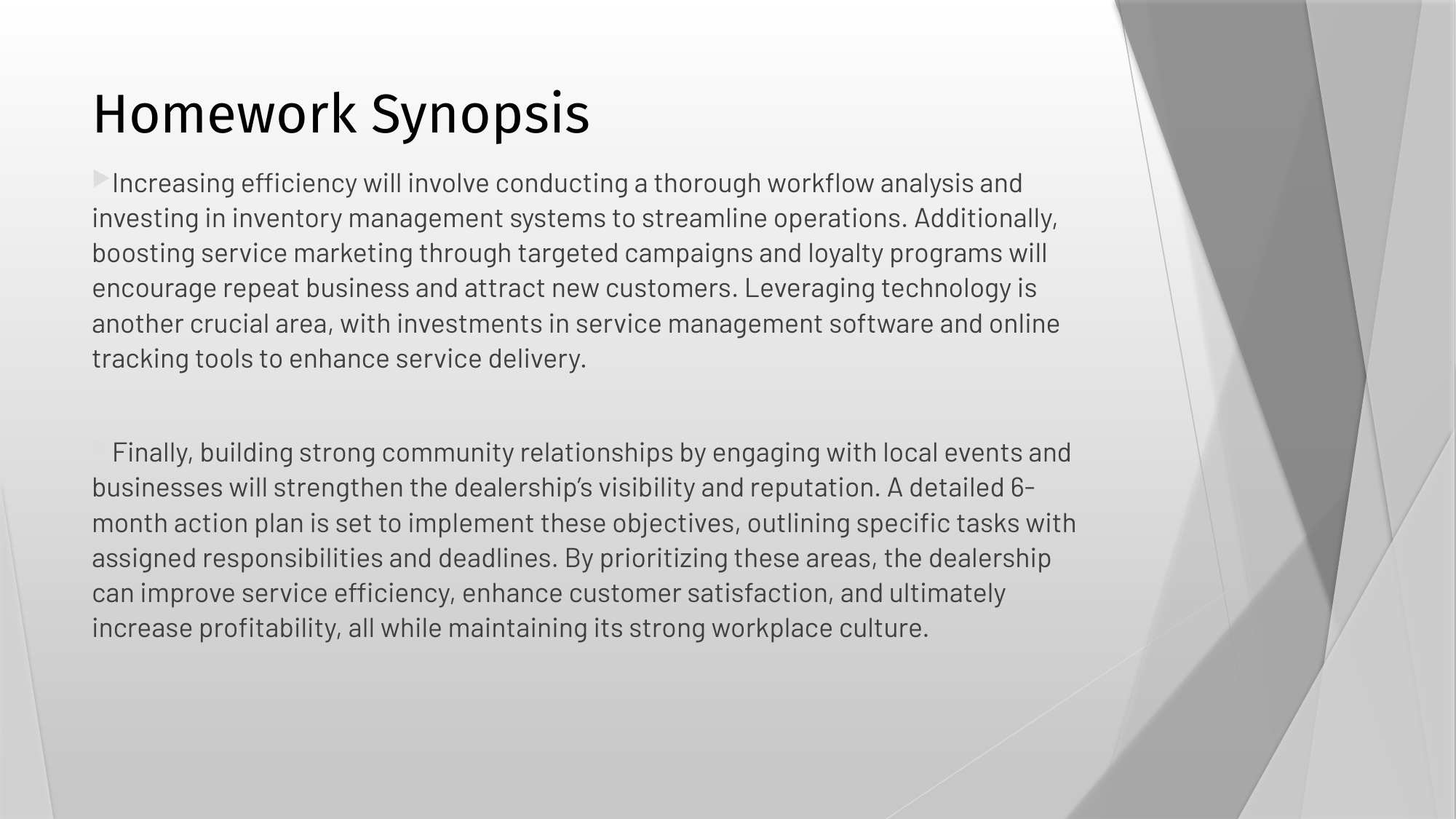

# Homework Synopsis
Increasing efficiency will involve conducting a thorough workflow analysis and investing in inventory management systems to streamline operations. Additionally, boosting service marketing through targeted campaigns and loyalty programs will encourage repeat business and attract new customers. Leveraging technology is another crucial area, with investments in service management software and online tracking tools to enhance service delivery.

Finally, building strong community relationships by engaging with local events and businesses will strengthen the dealership’s visibility and reputation. A detailed 6-month action plan is set to implement these objectives, outlining specific tasks with assigned responsibilities and deadlines. By prioritizing these areas, the dealership can improve service efficiency, enhance customer satisfaction, and ultimately increase profitability, all while maintaining its strong workplace culture.